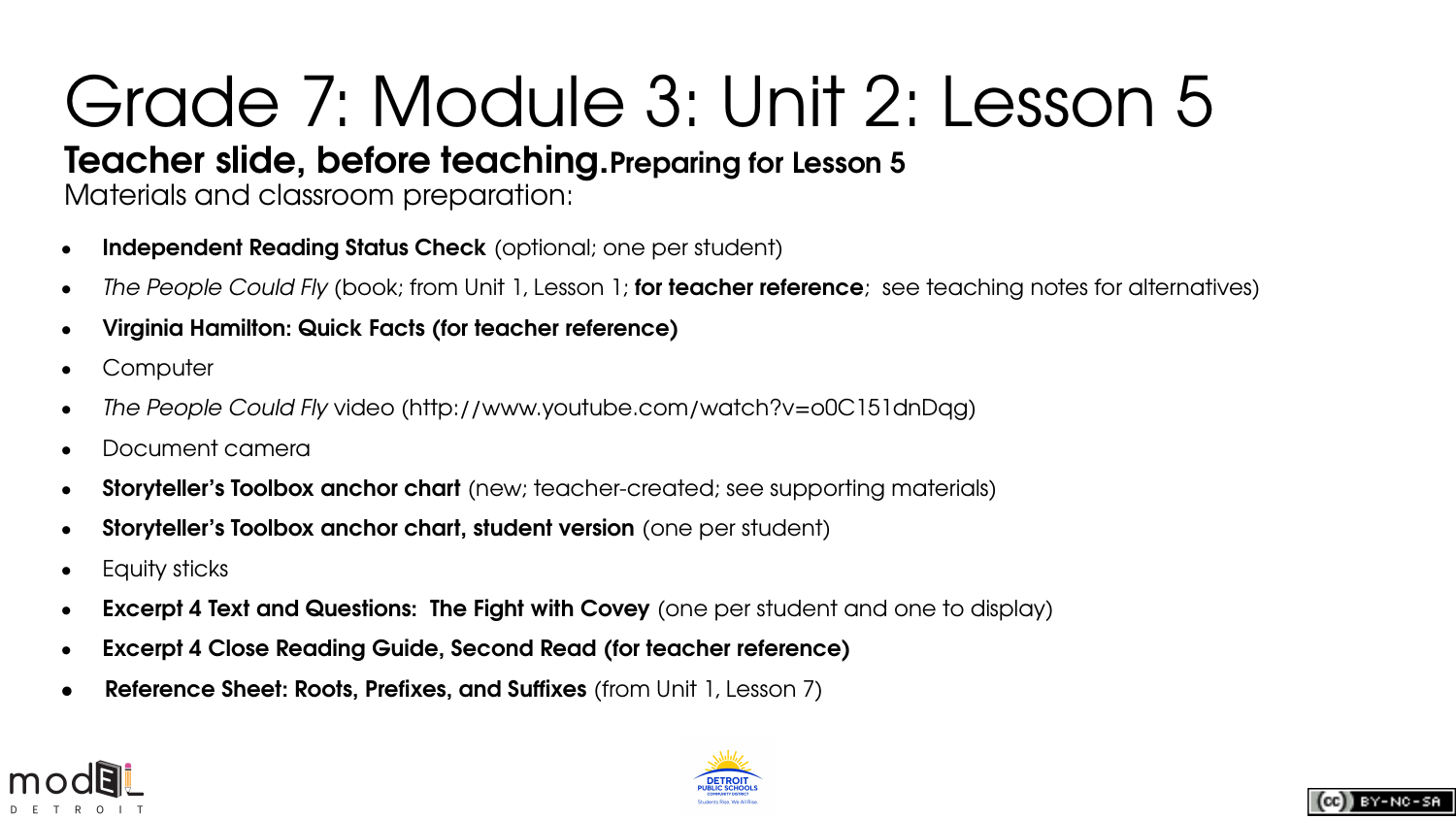

Grade 7: Module 3: Unit 2: Lesson 5
Teacher slide, before teaching.Preparing for Lesson 5
Materials and classroom preparation:

•     Independent Reading Status Check (optional; one per student)
•     The People Could Fly (book; from Unit 1, Lesson 1; for teacher reference;  see teaching notes for alternatives)
•     Virginia Hamilton: Quick Facts (for teacher reference)
•     Computer
•     The People Could Fly video (http://www.youtube.com/watch?v=o0C151dnDqg)
•     Document camera
•     Storyteller’s Toolbox anchor chart (new; teacher-created; see supporting materials)
•     Storyteller’s Toolbox anchor chart, student version (one per student)
•     Equity sticks
•     Excerpt 4 Text and Questions:  The Fight with Covey (one per student and one to display)
•     Excerpt 4 Close Reading Guide, Second Read (for teacher reference)
•     Reference Sheet: Roots, Prefixes, and Suffixes (from Unit 1, Lesson 7)